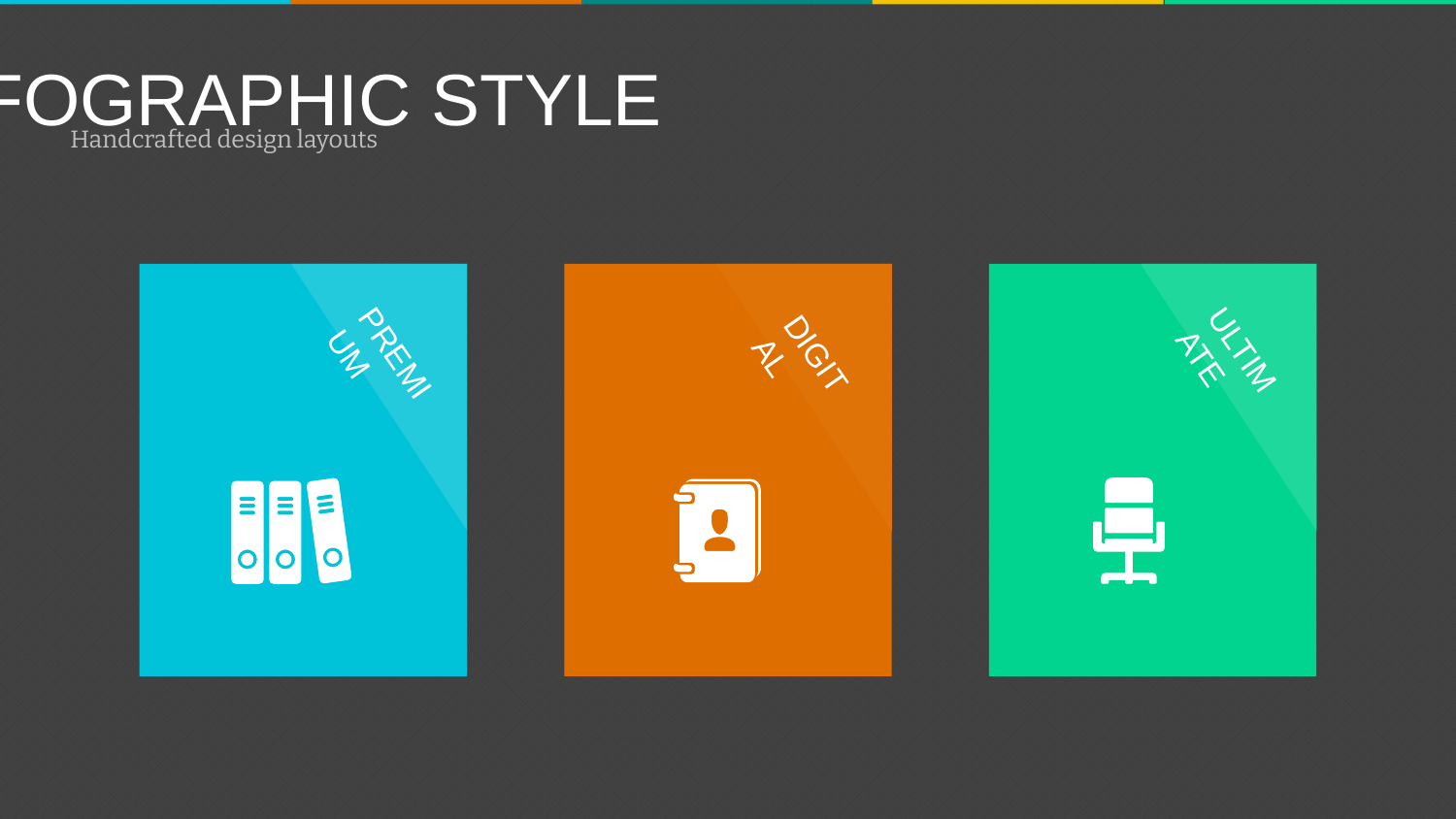

INFOGRAPHIC STYLE
Handcrafted design layouts

DIGITAL
PREMIUM
ULTIMATE